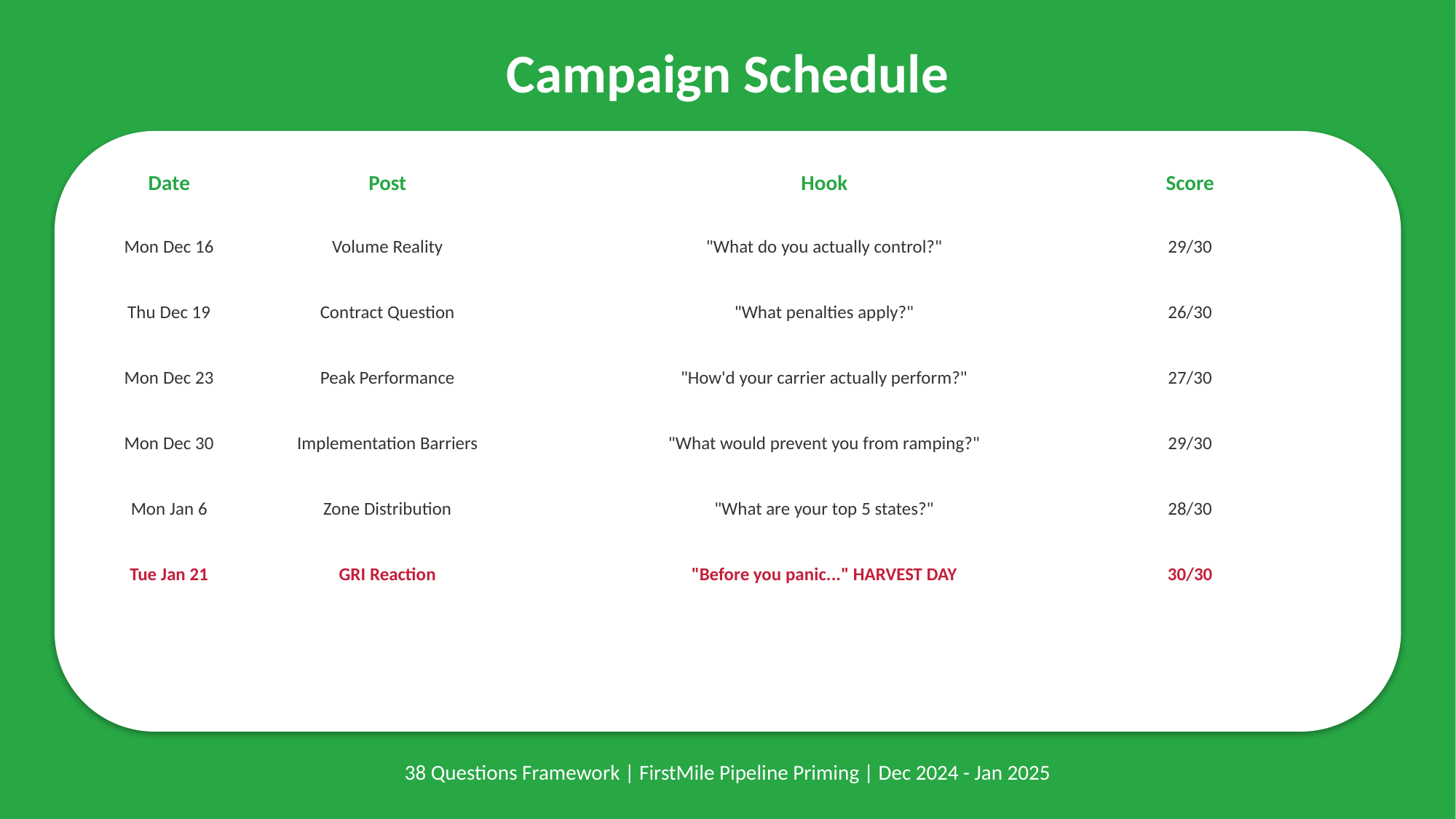

Campaign Schedule

Date
Post
Hook
Score
Mon Dec 16
Volume Reality
"What do you actually control?"
29/30
Thu Dec 19
Contract Question
"What penalties apply?"
26/30
Mon Dec 23
Peak Performance
"How'd your carrier actually perform?"
27/30
Mon Dec 30
Implementation Barriers
"What would prevent you from ramping?"
29/30
Mon Jan 6
Zone Distribution
"What are your top 5 states?"
28/30
Tue Jan 21
GRI Reaction
"Before you panic..." HARVEST DAY
30/30
38 Questions Framework | FirstMile Pipeline Priming | Dec 2024 - Jan 2025